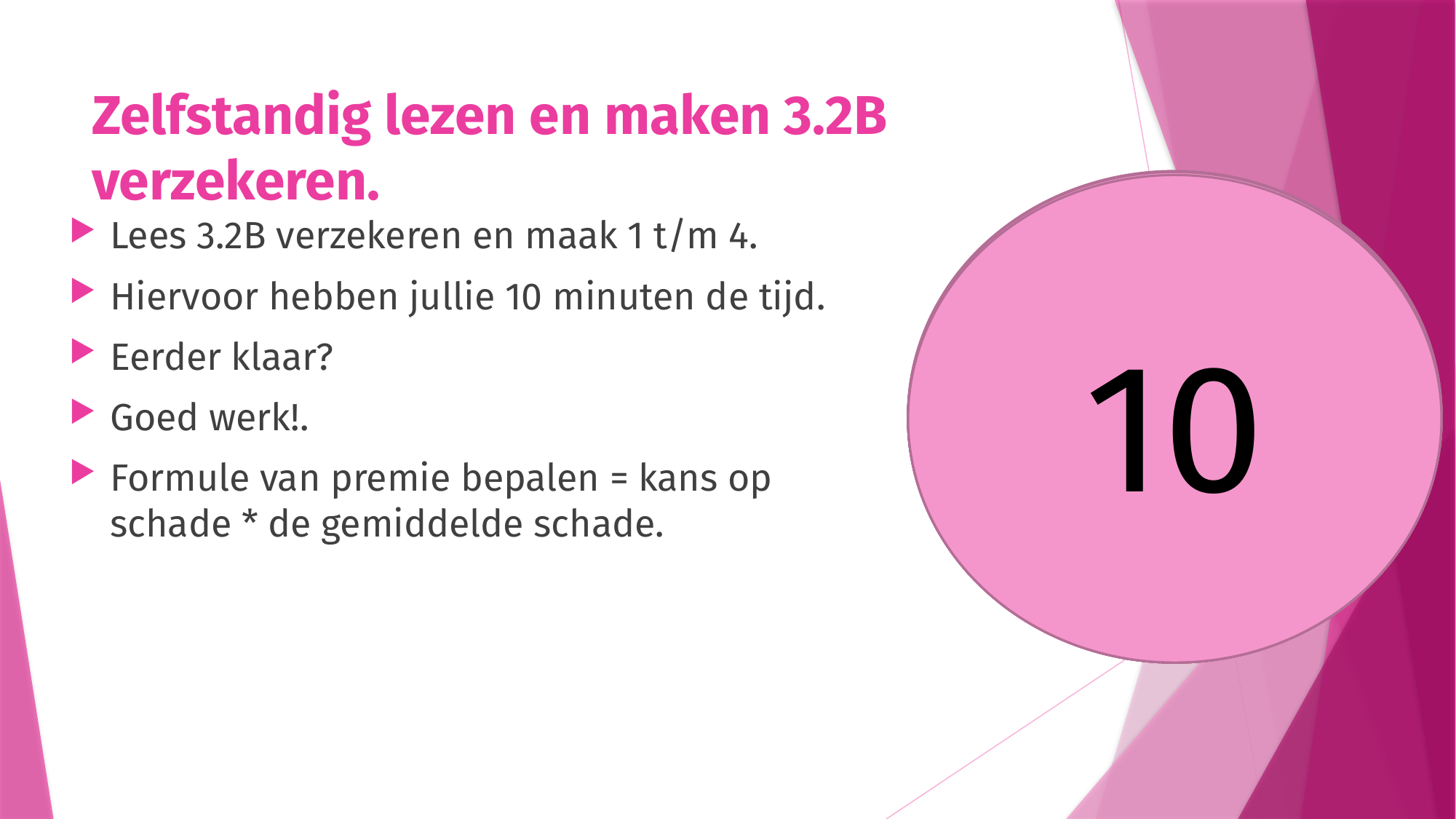

# Zelfstandig lezen en maken 3.2B verzekeren.
8
9
7
5
6
10
4
3
1
2
Lees 3.2B verzekeren en maak 1 t/m 4.
Hiervoor hebben jullie 10 minuten de tijd.
Eerder klaar?
Goed werk!.
Formule van premie bepalen = kans op schade * de gemiddelde schade.